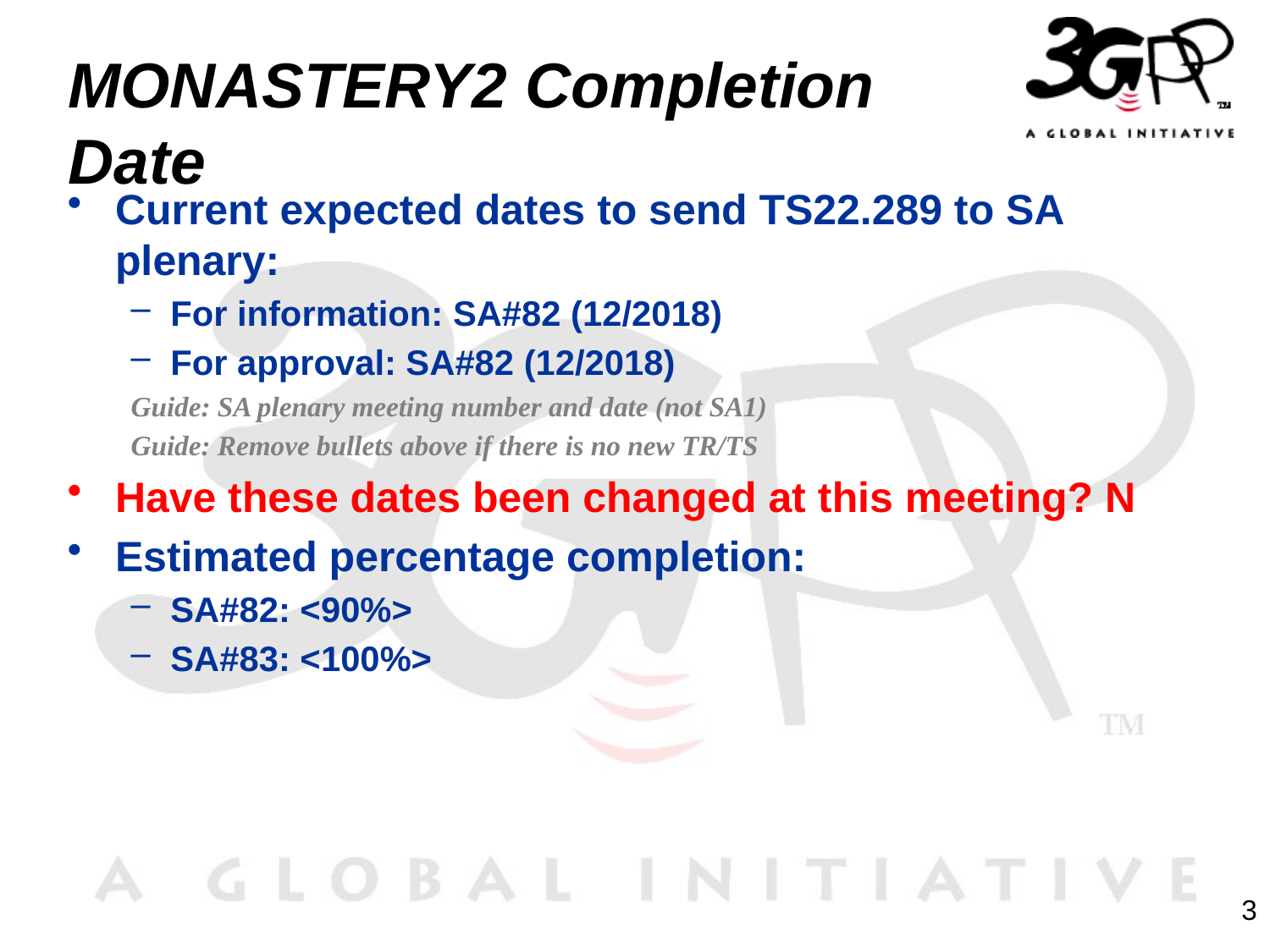

# MONASTERY2 Completion Date
Current expected dates to send TS22.289 to SA plenary:
For information: SA#82 (12/2018)
For approval: SA#82 (12/2018)
Guide: SA plenary meeting number and date (not SA1)
Guide: Remove bullets above if there is no new TR/TS
Have these dates been changed at this meeting? N
Estimated percentage completion:
SA#82: <90%>
SA#83: <100%>
3